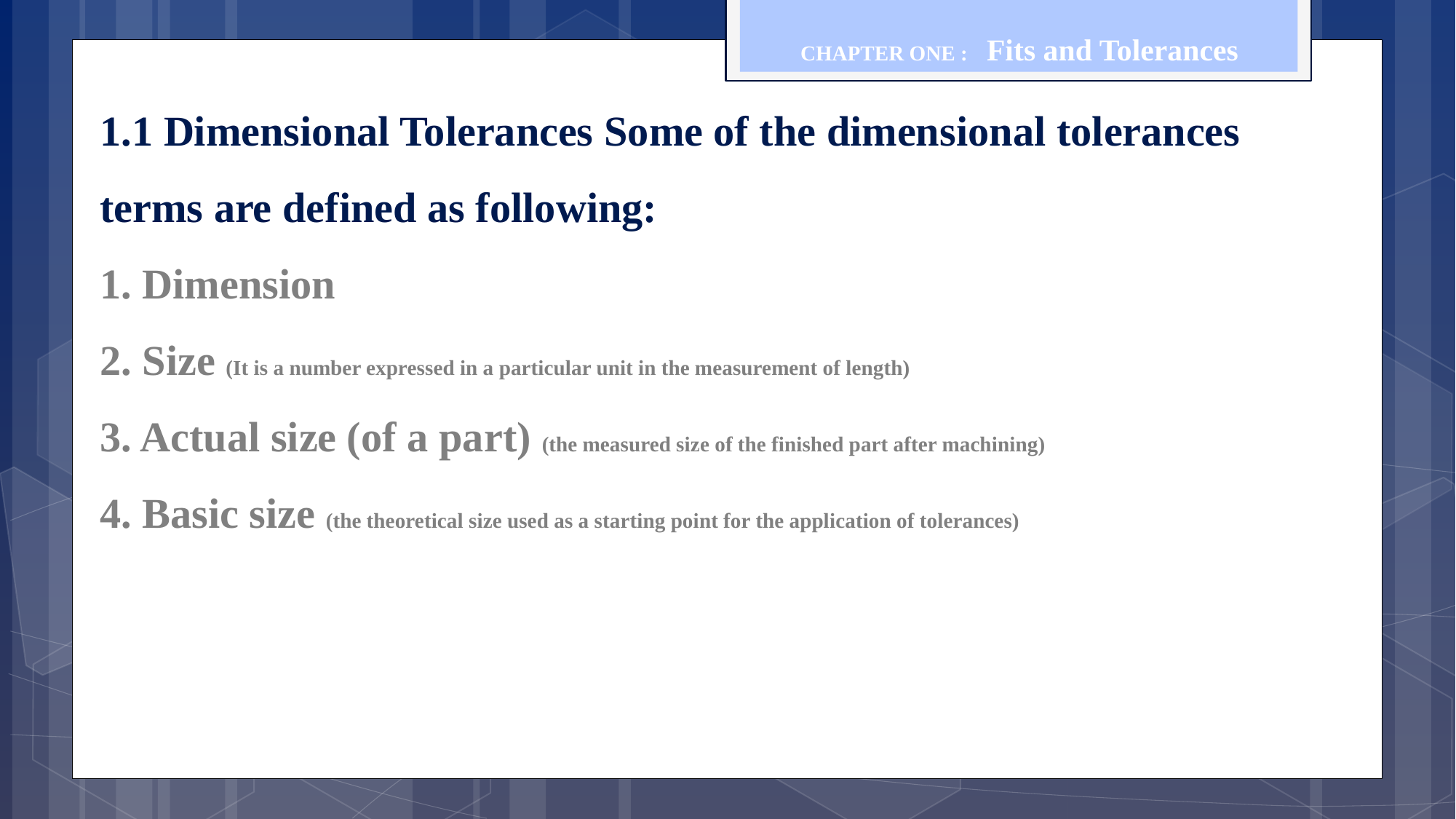

CHAPTER ONE :  Fits and Tolerances
1.1 Dimensional Tolerances Some of the dimensional tolerances terms are defined as following:
1. Dimension
2. Size (It is a number expressed in a particular unit in the measurement of length)
3. Actual size (of a part) (the measured size of the finished part after machining)
4. Basic size (the theoretical size used as a starting point for the application of tolerances)